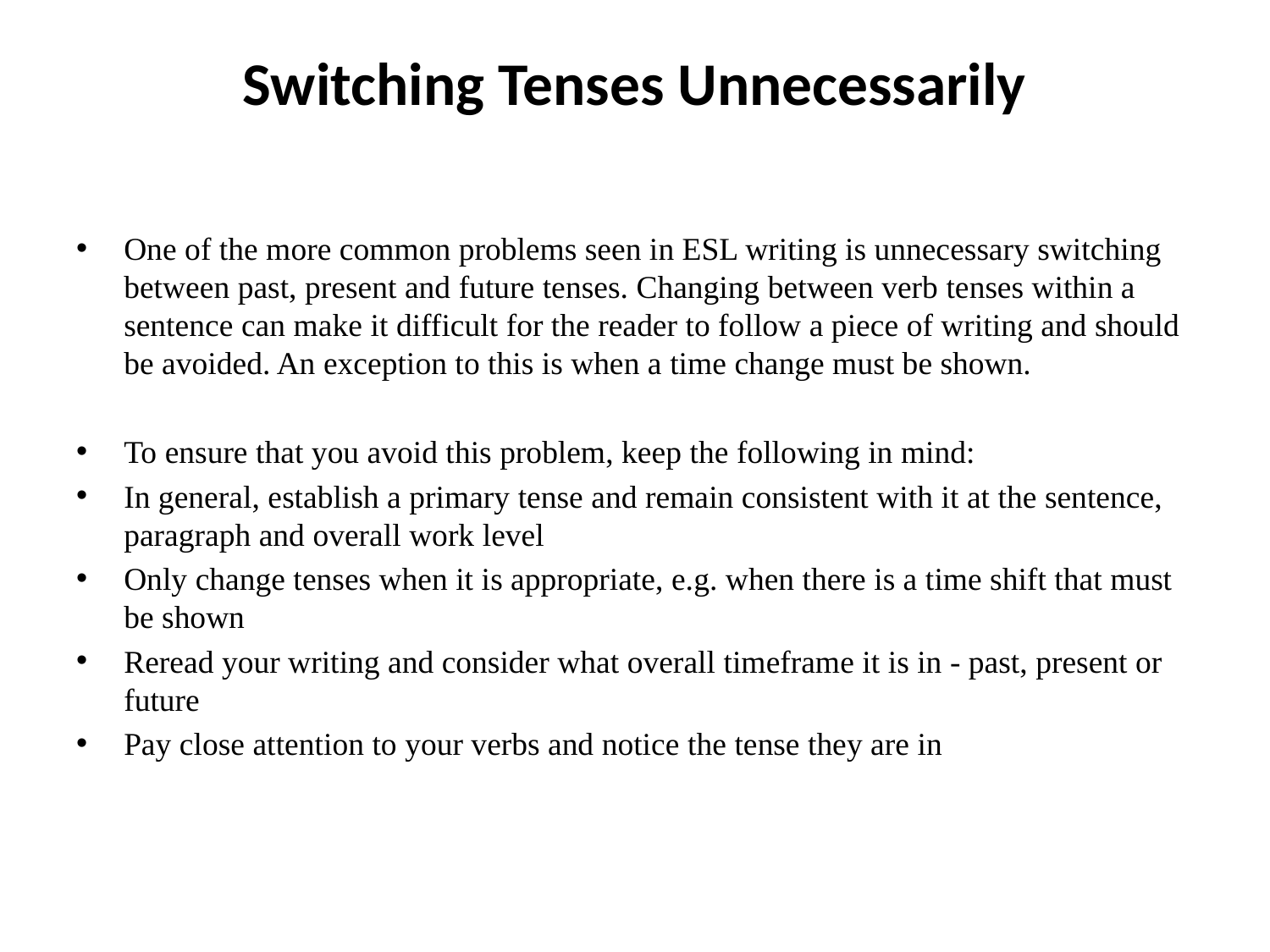

# Switching Tenses Unnecessarily
One of the more common problems seen in ESL writing is unnecessary switching between past, present and future tenses. Changing between verb tenses within a sentence can make it difficult for the reader to follow a piece of writing and should be avoided. An exception to this is when a time change must be shown.

To ensure that you avoid this problem, keep the following in mind:
In general, establish a primary tense and remain consistent with it at the sentence, paragraph and overall work level
Only change tenses when it is appropriate, e.g. when there is a time shift that must be shown
Reread your writing and consider what overall timeframe it is in - past, present or future
Pay close attention to your verbs and notice the tense they are in